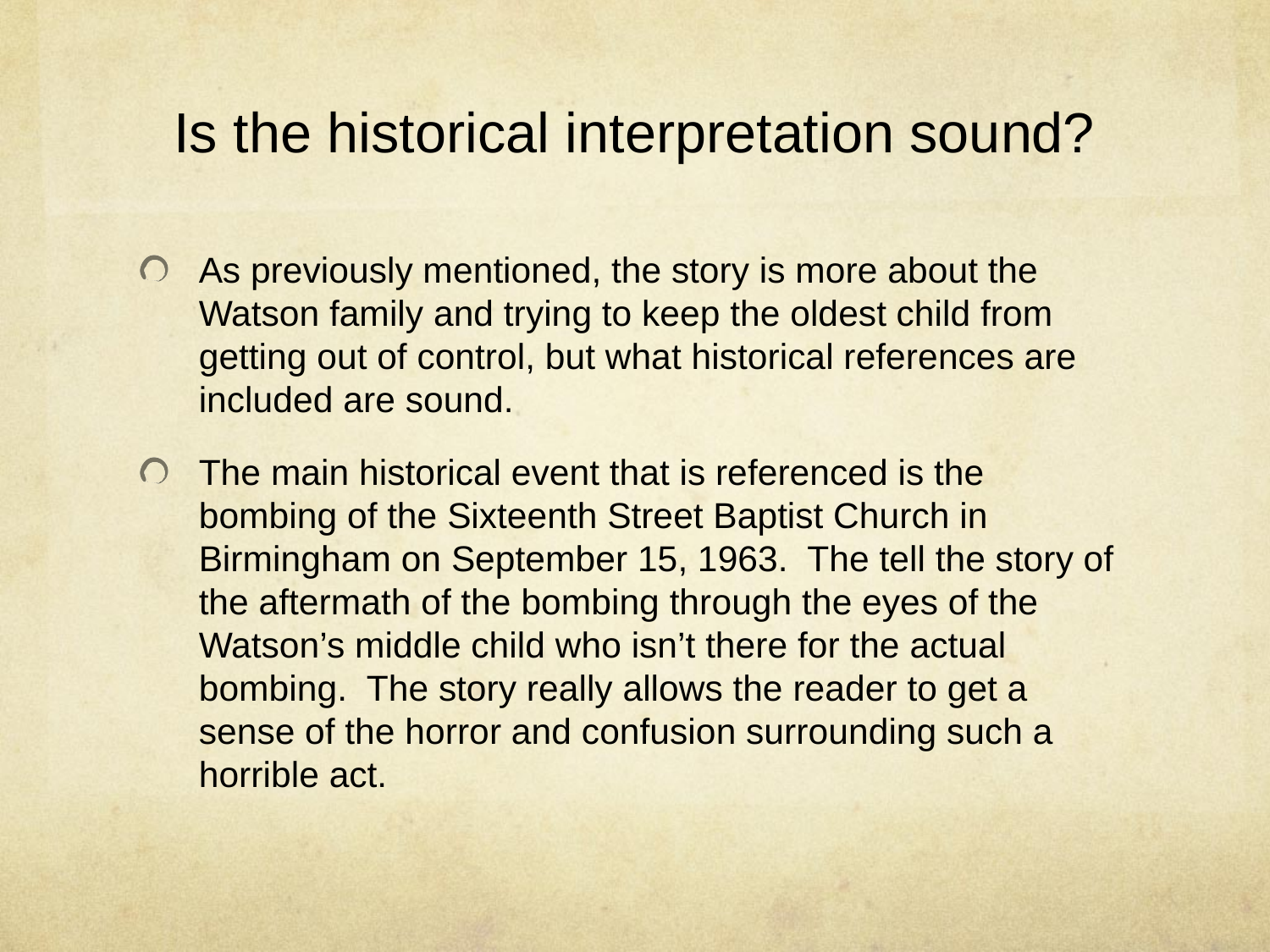

# Is the historical interpretation sound?
As previously mentioned, the story is more about the Watson family and trying to keep the oldest child from getting out of control, but what historical references are included are sound.
The main historical event that is referenced is the bombing of the Sixteenth Street Baptist Church in Birmingham on September 15, 1963.  The tell the story of the aftermath of the bombing through the eyes of the Watson’s middle child who isn’t there for the actual bombing.  The story really allows the reader to get a sense of the horror and confusion surrounding such a horrible act.